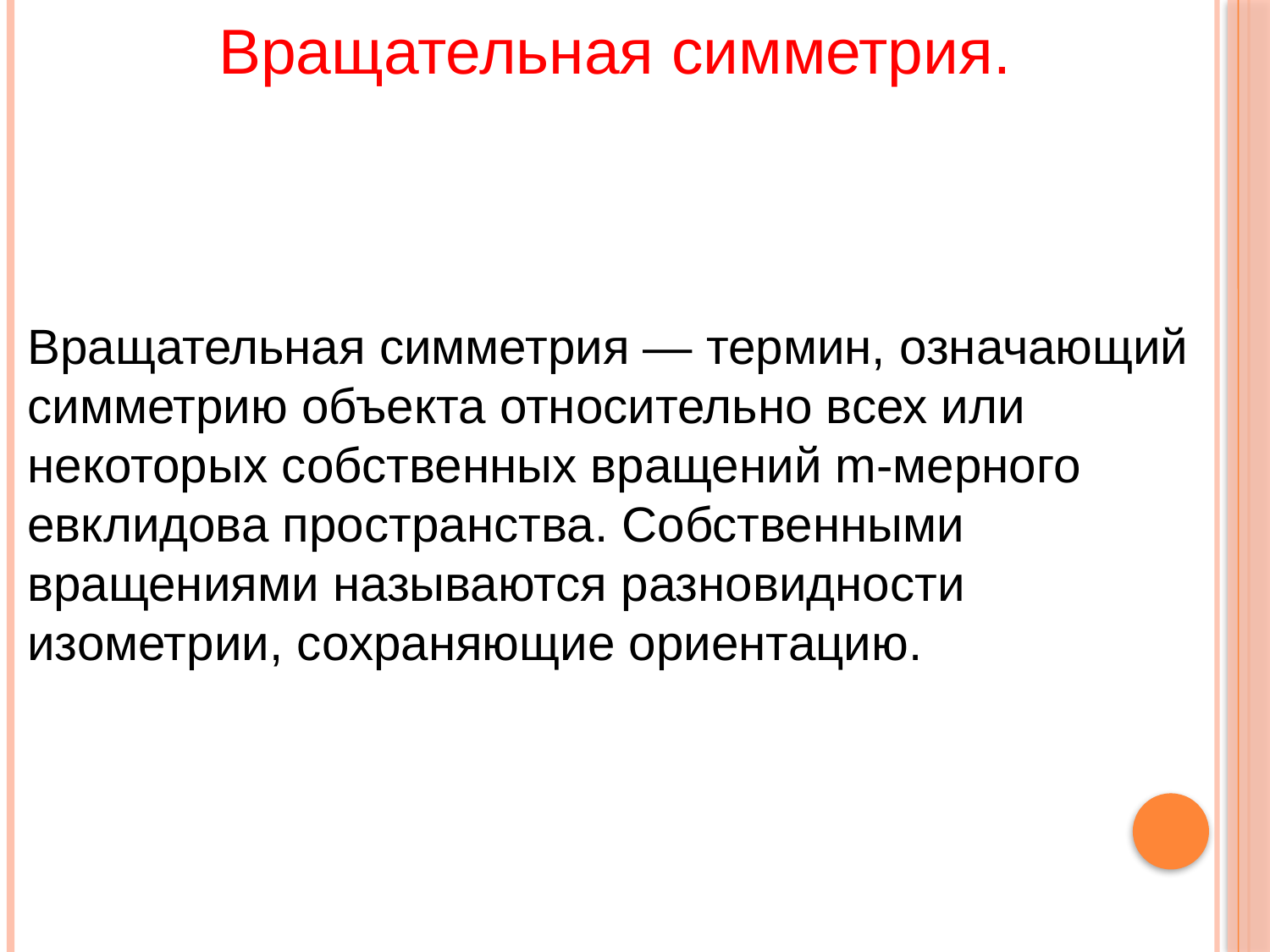

Вращательная симметрия.

Вращательная симметрия — термин, означающий симметрию объекта относительно всех или некоторых собственных вращений m-мерного евклидова пространства. Собственными вращениями называются разновидности изометрии, сохраняющие ориентацию.